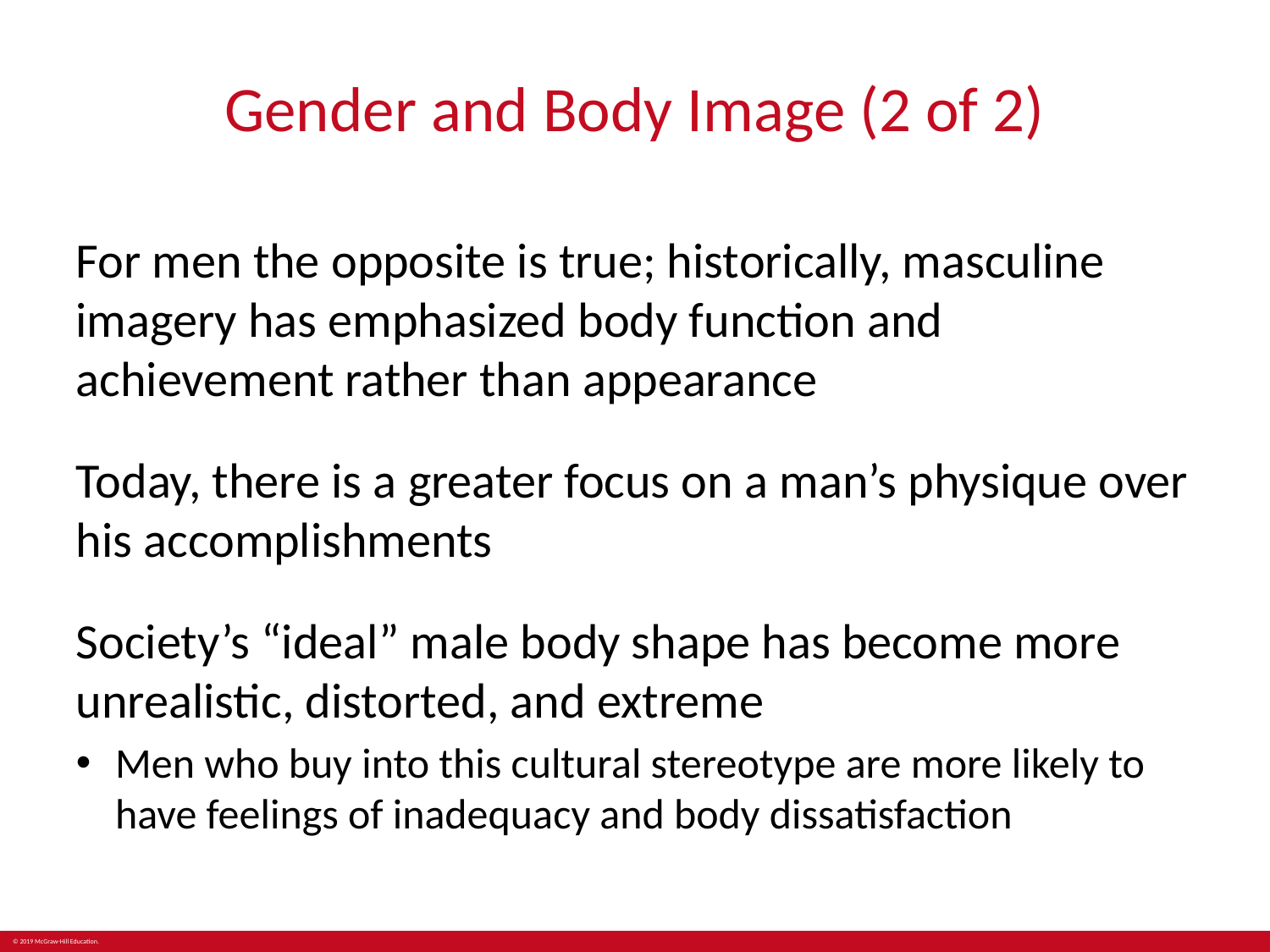

# Gender and Body Image (2 of 2)
For men the opposite is true; historically, masculine imagery has emphasized body function and achievement rather than appearance
Today, there is a greater focus on a man’s physique over his accomplishments
Society’s “ideal” male body shape has become more unrealistic, distorted, and extreme
Men who buy into this cultural stereotype are more likely to have feelings of inadequacy and body dissatisfaction